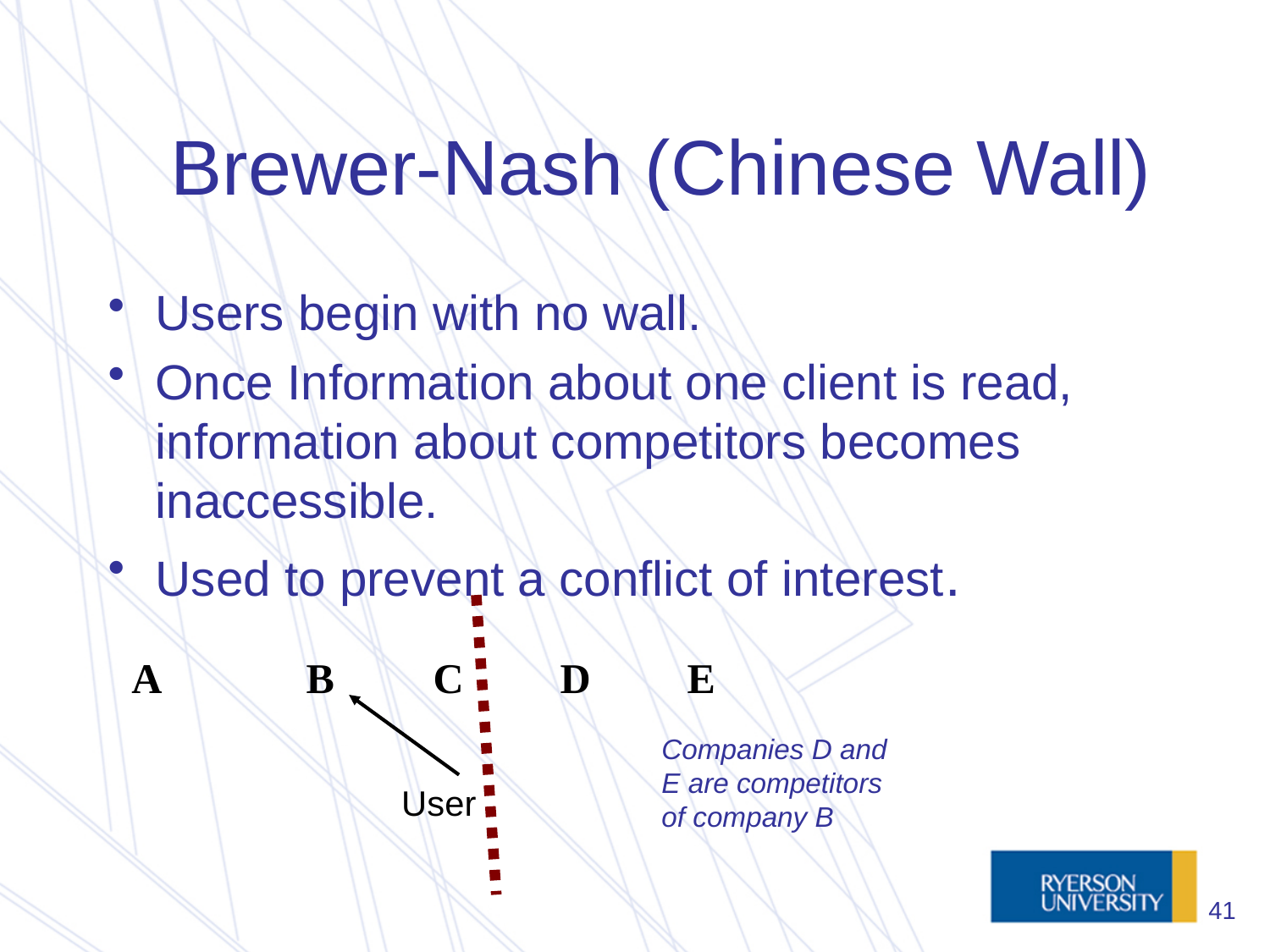

# Brewer-Nash (Chinese Wall)
Users begin with no wall.
Once Information about one client is read, information about competitors becomes inaccessible.
Used to prevent a conflict of interest.

A		B	C	D	E

Companies D and E are competitors of company B
User
41